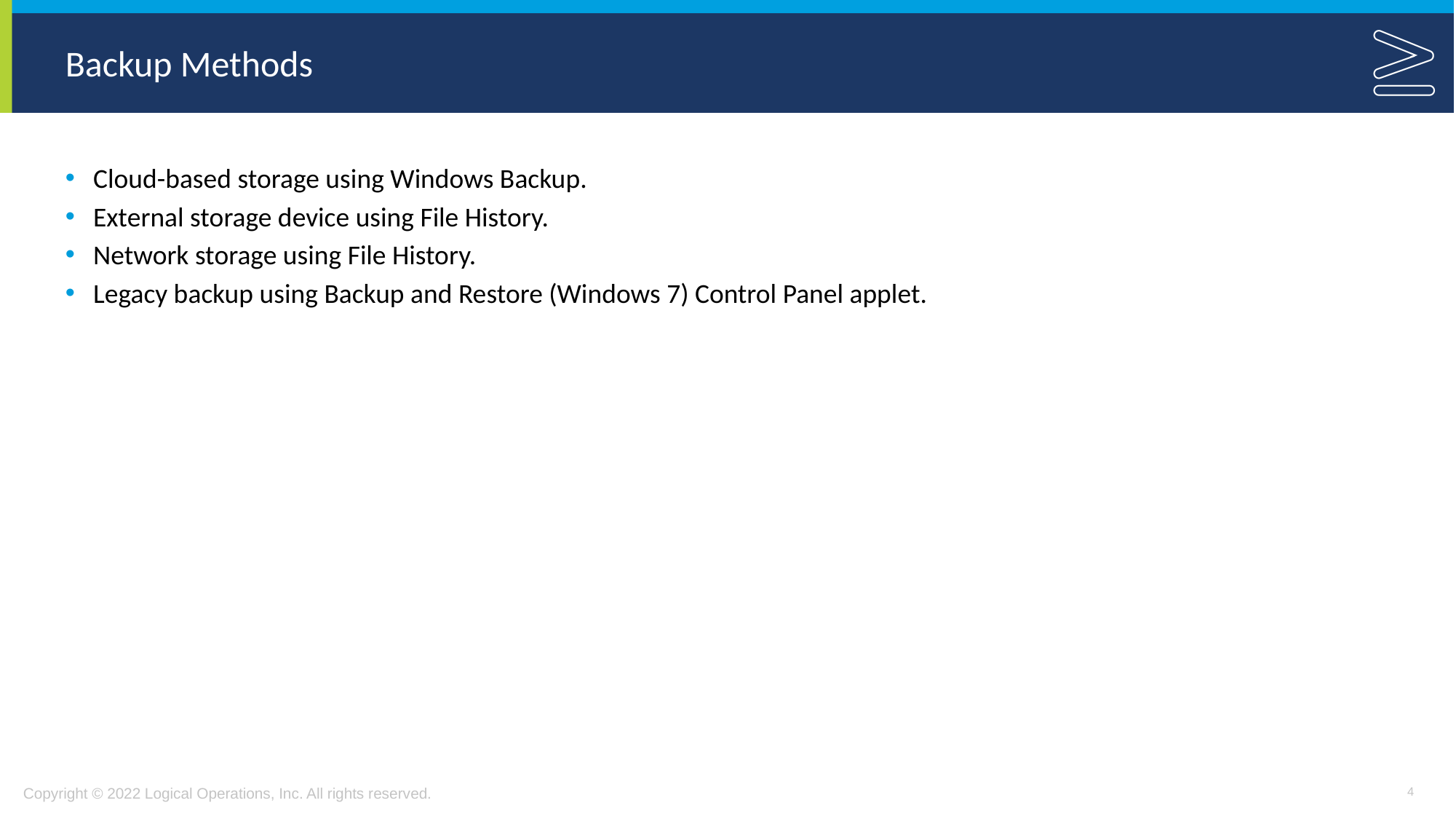

# Backup Methods
Cloud-based storage using Windows Backup.
External storage device using File History.
Network storage using File History.
Legacy backup using Backup and Restore (Windows 7) Control Panel applet.
4